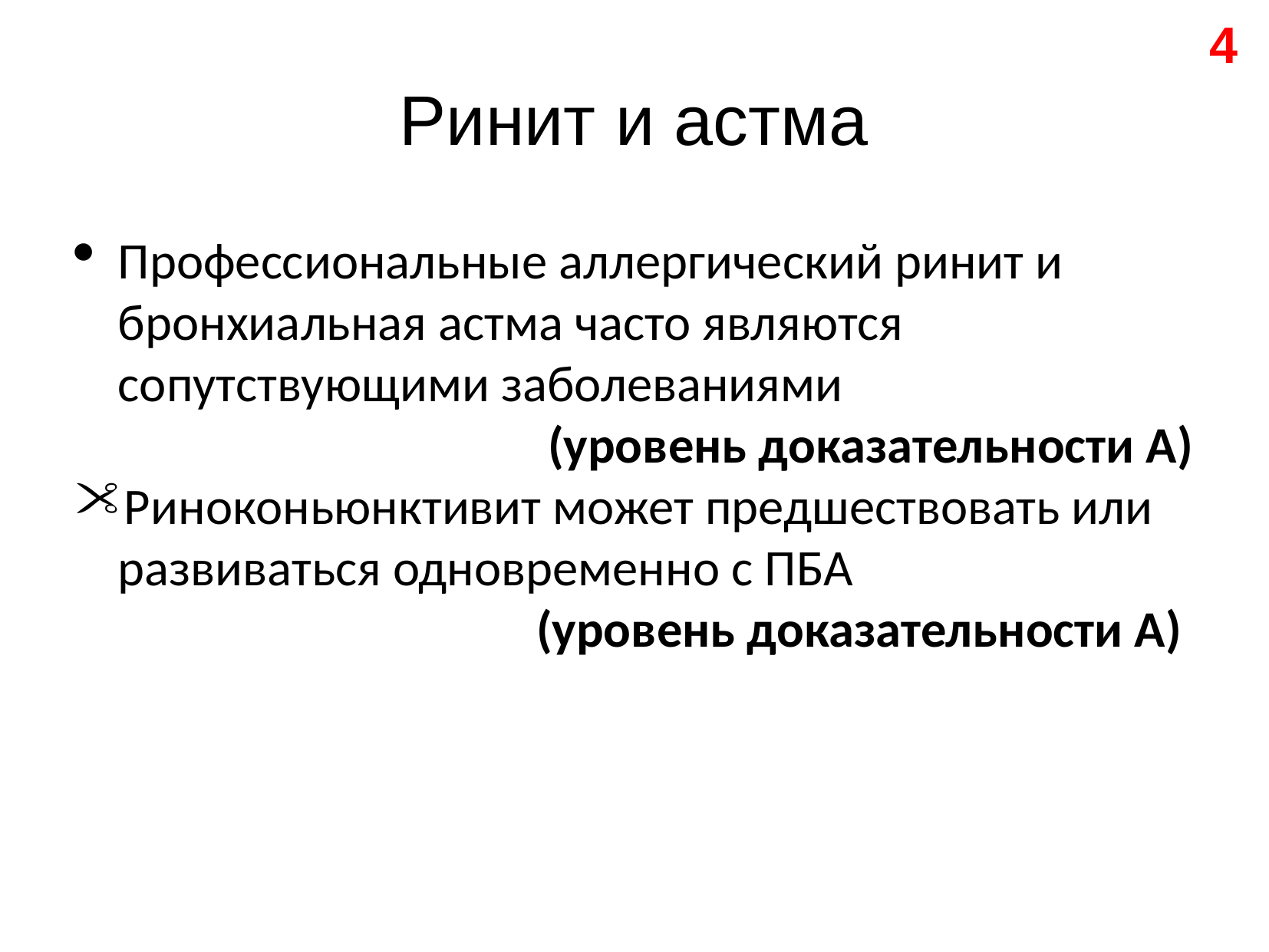

4
Ринит и астма
Профессиональные аллергический ринит и бронхиальная астма часто являются сопутствующими заболеваниями
(уровень доказательности А)
Риноконьюнктивит может предшествовать или развиваться одновременно с ПБА
(уровень доказательности А)